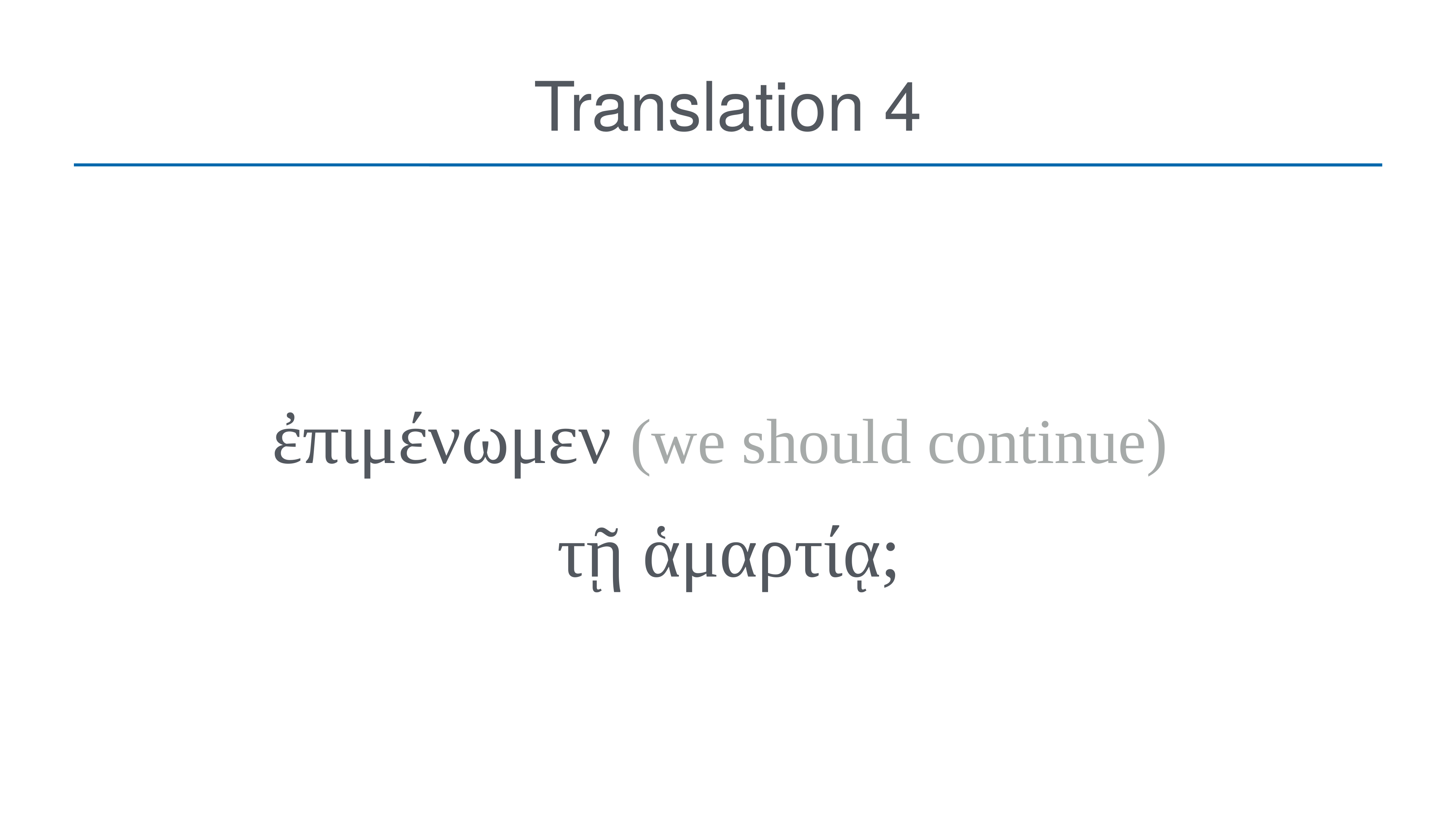

# Translation 4
ἐπιμένωμεν (we should continue)
τῇ ἁμαρτίᾳ;